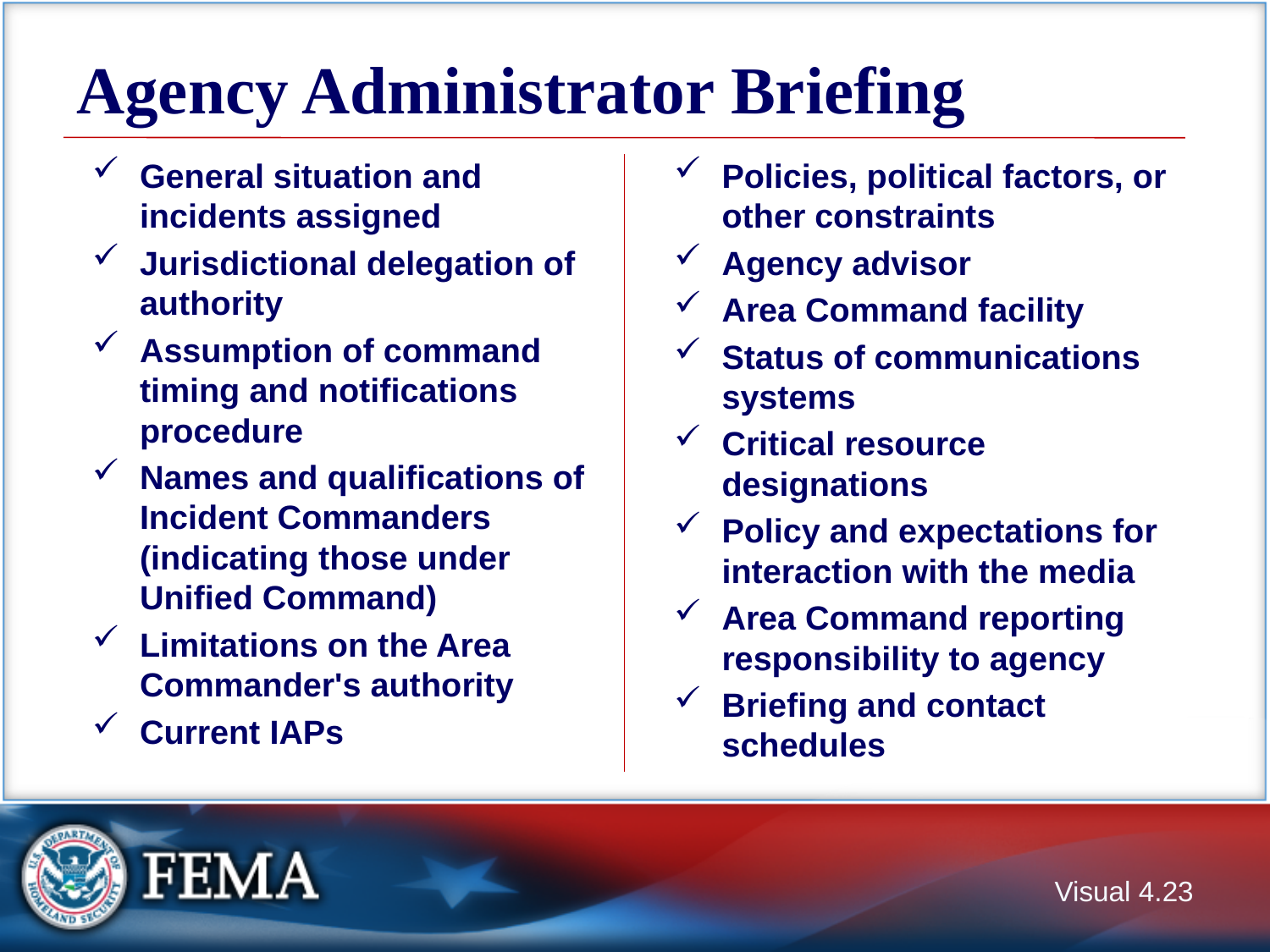

# Agency Administrator Briefing
General situation and incidents assigned
Jurisdictional delegation of authority
Assumption of command timing and notifications procedure
Names and qualifications of Incident Commanders (indicating those under Unified Command)
Limitations on the Area Commander's authority
Current IAPs
Policies, political factors, or other constraints
Agency advisor
Area Command facility
Status of communications systems
Critical resource designations
Policy and expectations for interaction with the media
Area Command reporting responsibility to agency
Briefing and contact schedules
Visual 4.23